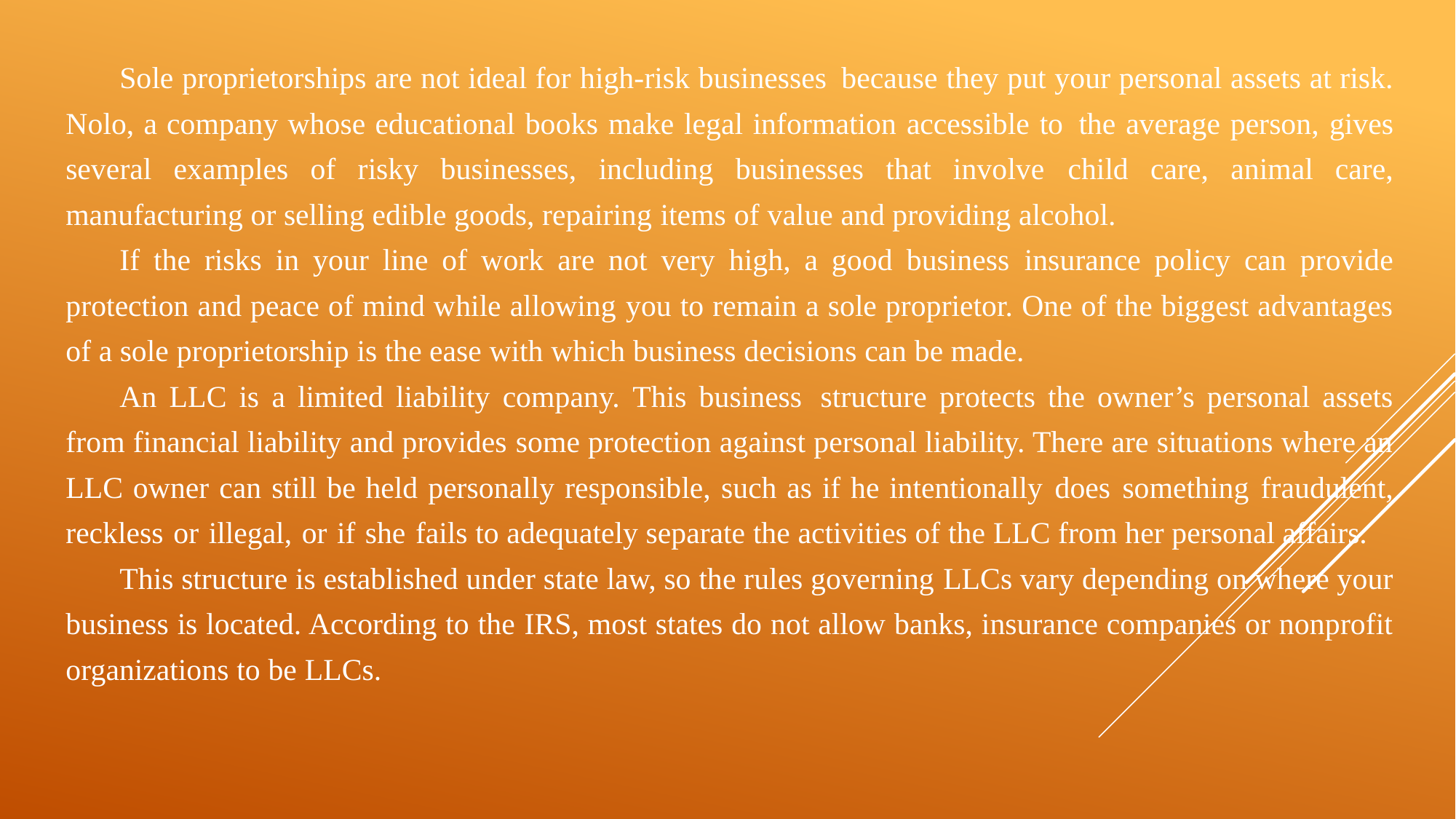

Sole proprietorships are not ideal for high-risk businesses because they put your personal assets at risk. Nolo, a company whose educational books make legal information accessible to the average person, gives several examples of risky businesses, including businesses that involve child care, animal care, manufacturing or selling edible goods, repairing items of value and providing alcohol.
If the risks in your line of work are not very high, a good business insurance policy can provide protection and peace of mind while allowing you to remain a sole proprietor. One of the biggest advantages of a sole proprietorship is the ease with which business decisions can be made.
An LLC is a limited liability company. This business structure protects the owner’s personal assets from financial liability and provides some protection against personal liability. There are situations where an LLC owner can still be held personally responsible, such as if he intentionally does something fraudulent, reckless or illegal, or if she fails to adequately separate the activities of the LLC from her personal affairs.
This structure is established under state law, so the rules governing LLCs vary depending on where your business is located. According to the IRS, most states do not allow banks, insurance companies or nonprofit organizations to be LLCs.